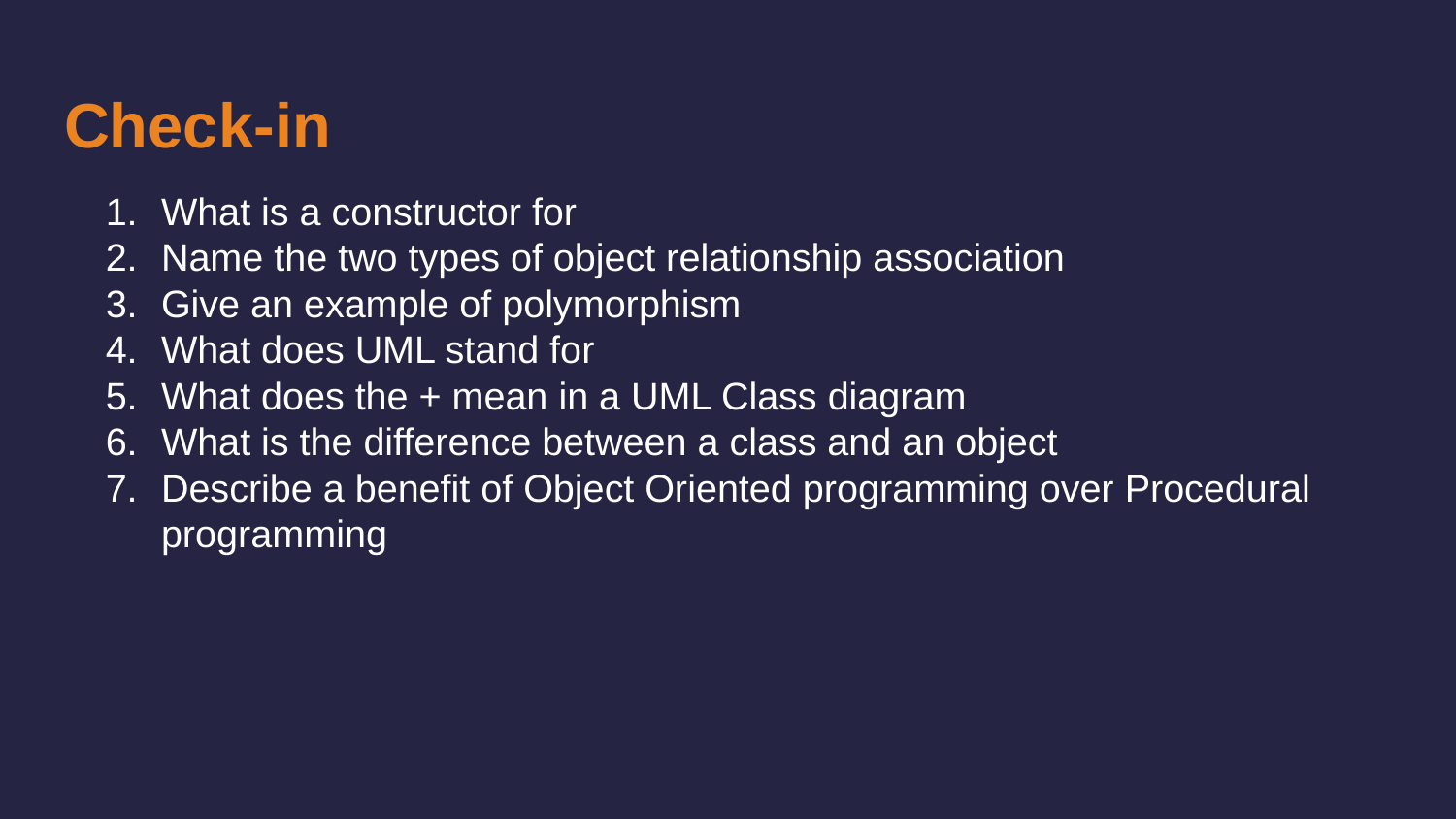

# Check-in
What is a constructor for
Name the two types of object relationship association
Give an example of polymorphism
What does UML stand for
What does the + mean in a UML Class diagram
What is the difference between a class and an object
Describe a benefit of Object Oriented programming over Procedural programming